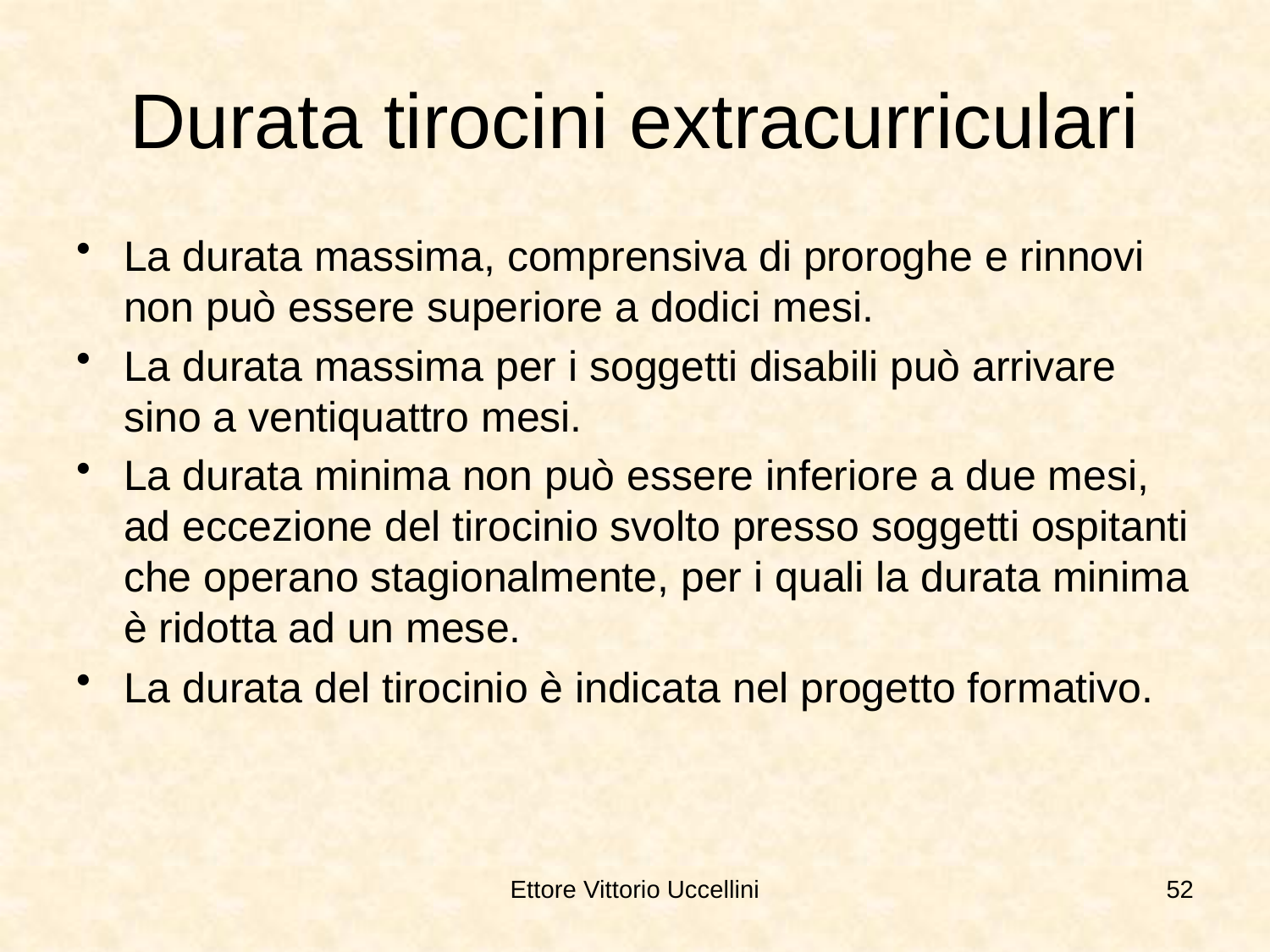

# Durata tirocini extracurriculari
La durata massima, comprensiva di proroghe e rinnovi non può essere superiore a dodici mesi.
La durata massima per i soggetti disabili può arrivare sino a ventiquattro mesi.
La durata minima non può essere inferiore a due mesi, ad eccezione del tirocinio svolto presso soggetti ospitanti che operano stagionalmente, per i quali la durata minima è ridotta ad un mese.
La durata del tirocinio è indicata nel progetto formativo.
Ettore Vittorio Uccellini
52